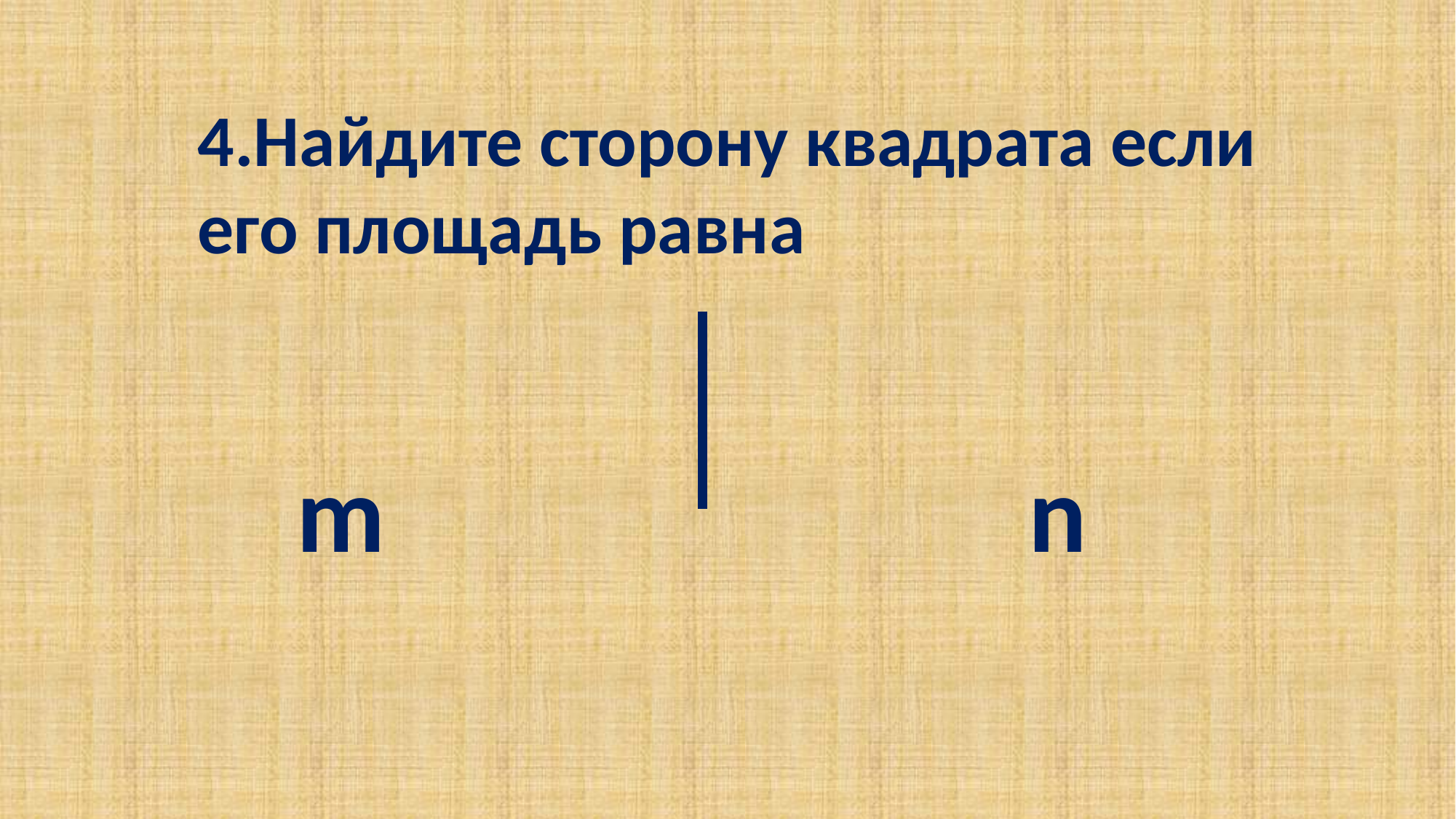

4.Найдите сторону квадрата если его площадь равна

    m                          n